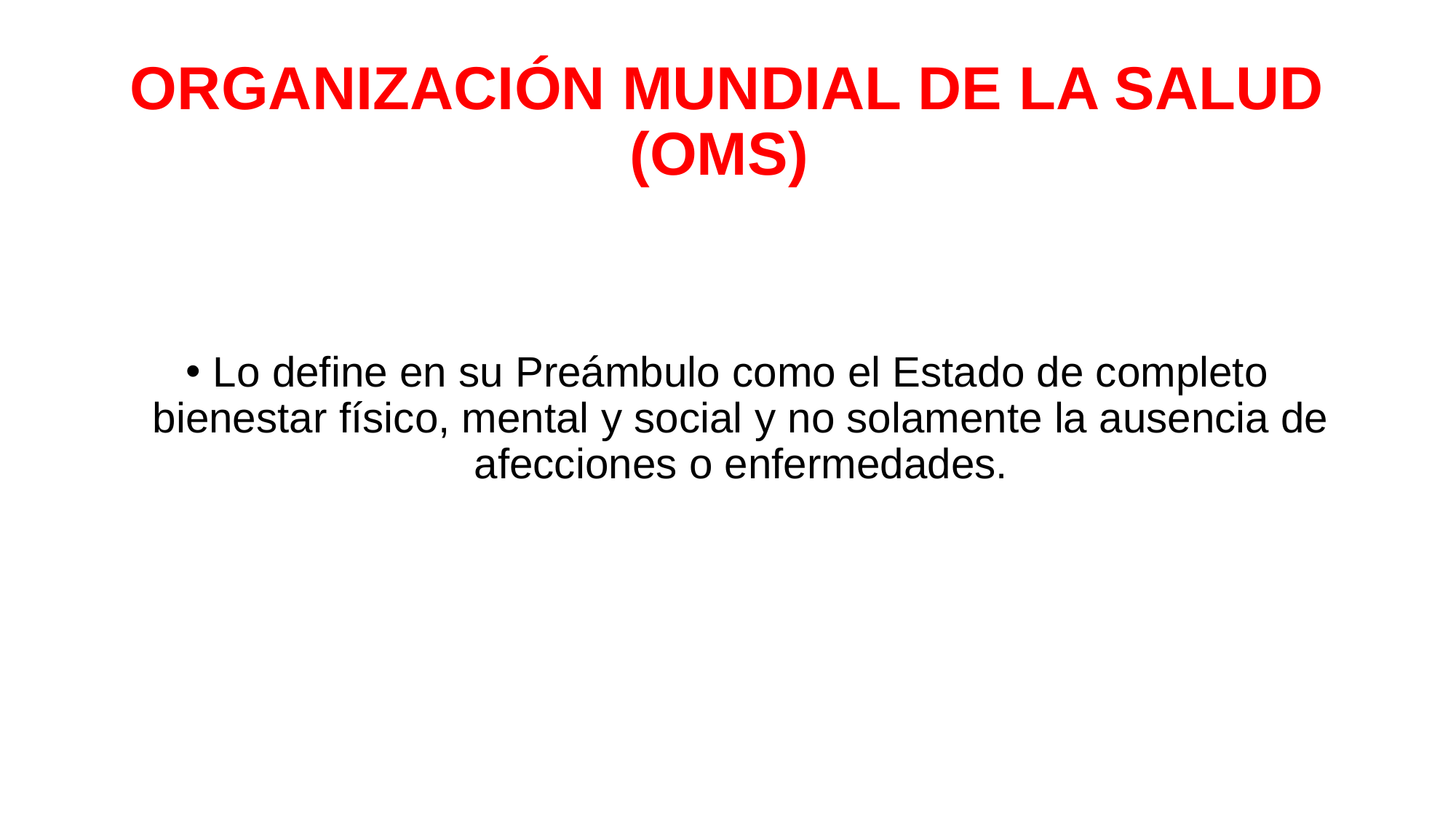

# ORGANIZACIÓN MUNDIAL DE LA SALUD (OMS)

Lo define en su Preámbulo como el Estado de completo bienestar físico, mental y social y no solamente la ausencia de afecciones o enfermedades.